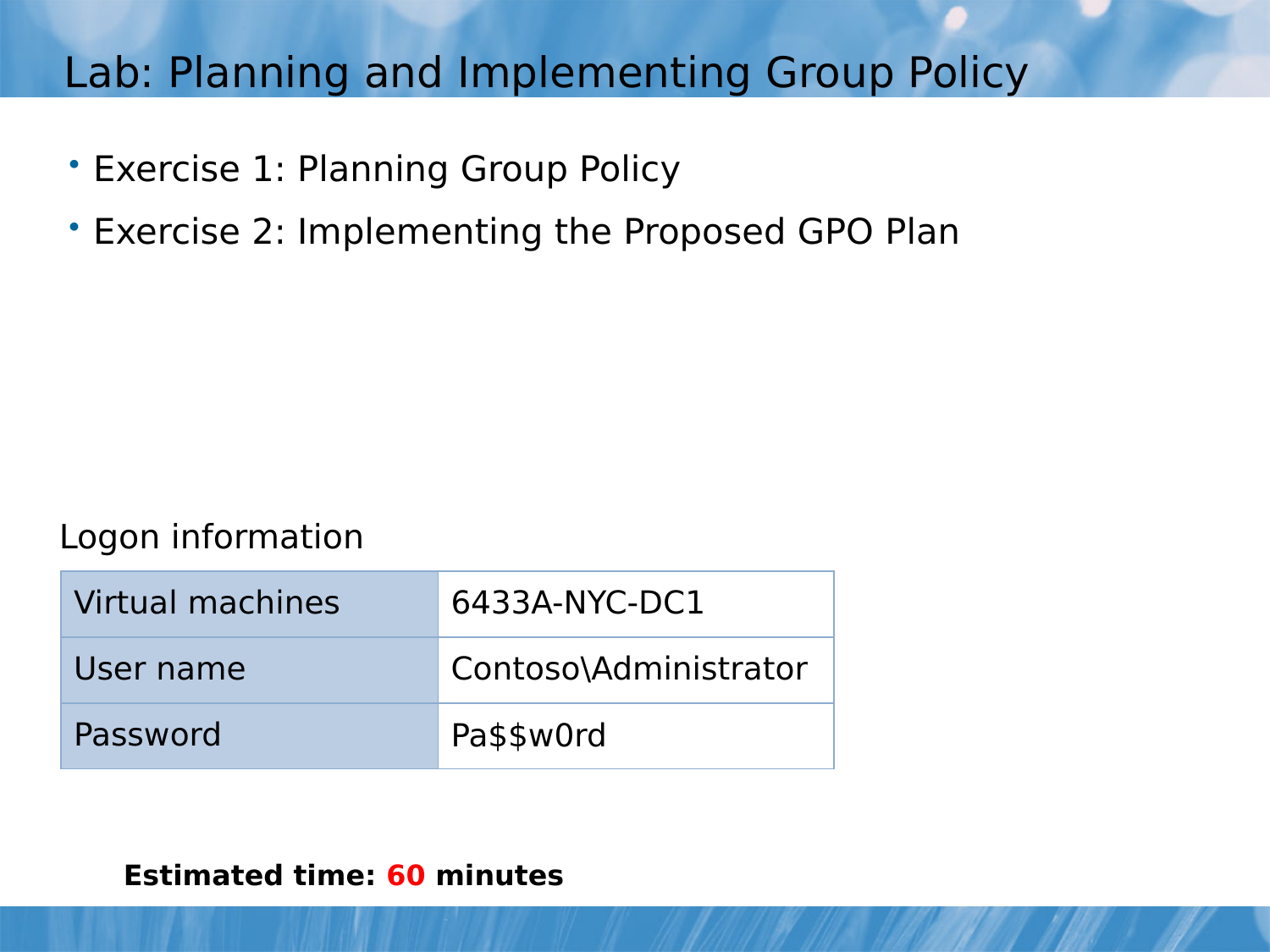

# Lab: Planning and Implementing Group Policy
Exercise 1: Planning Group Policy
Exercise 2: Implementing the Proposed GPO Plan
Logon information
| Virtual machines | 6433A-NYC-DC1 |
| --- | --- |
| User name | Contoso\Administrator |
| Password | Pa$$w0rd |
Estimated time: 60 minutes